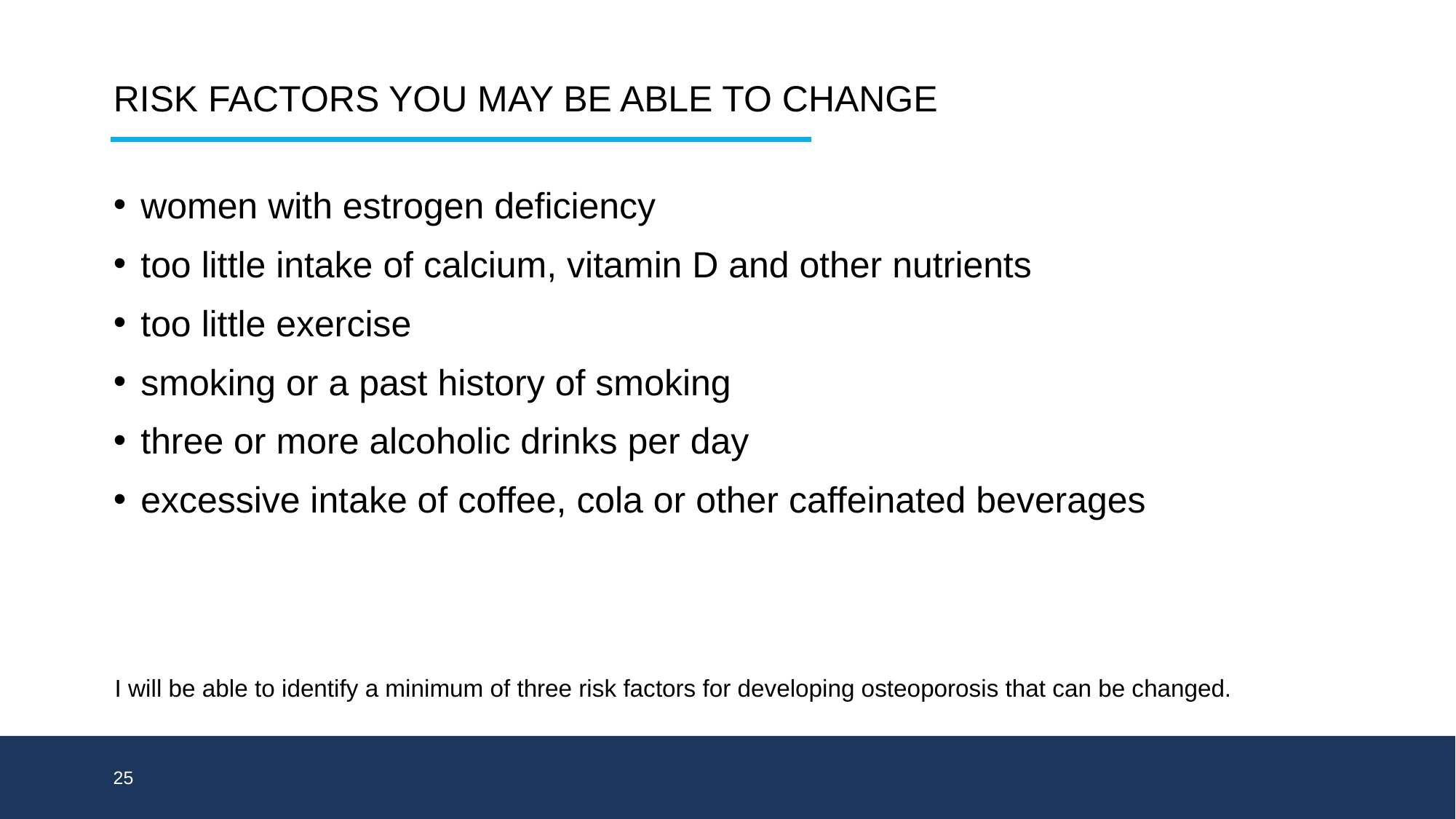

# Risk Factors You May Be Able To Change
women with estrogen deficiency
too little intake of calcium, vitamin D and other nutrients
too little exercise
smoking or a past history of smoking
three or more alcoholic drinks per day
excessive intake of coffee, cola or other caffeinated beverages

I will be able to identify a minimum of three risk factors for developing osteoporosis that can be changed.